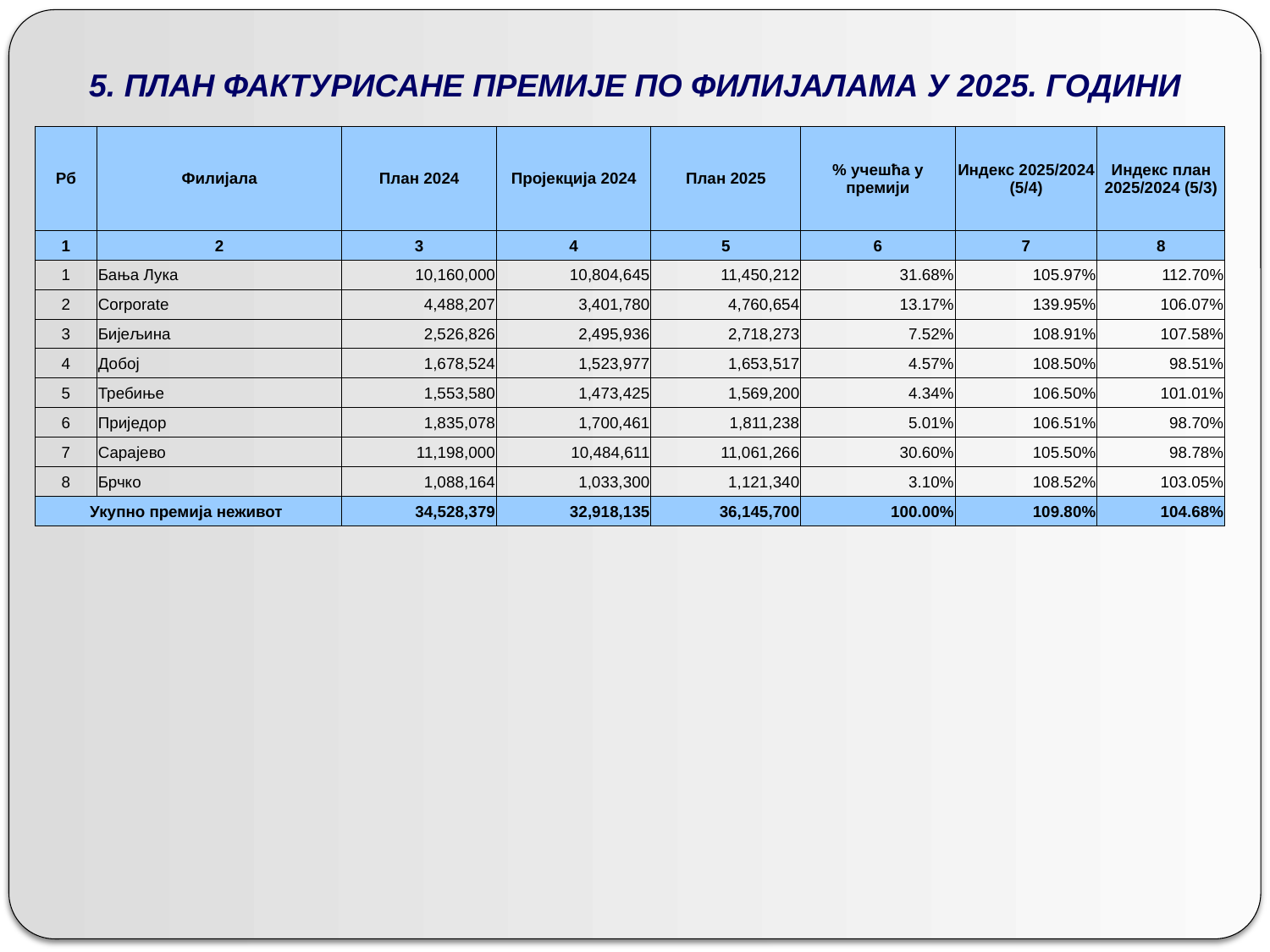

# 5. ПЛАН ФАКТУРИСАНЕ ПРЕМИЈЕ ПО ФИЛИЈАЛАМА У 2025. ГОДИНИ
| Рб | Филијала | План 2024 | Пројекција 2024 | План 2025 | % учешћа у премији | Индекс 2025/2024 (5/4) | Индекс план 2025/2024 (5/3) |
| --- | --- | --- | --- | --- | --- | --- | --- |
| 1 | 2 | 3 | 4 | 5 | 6 | 7 | 8 |
| 1 | Бања Лука | 10,160,000 | 10,804,645 | 11,450,212 | 31.68% | 105.97% | 112.70% |
| 2 | Corporate | 4,488,207 | 3,401,780 | 4,760,654 | 13.17% | 139.95% | 106.07% |
| 3 | Бијељина | 2,526,826 | 2,495,936 | 2,718,273 | 7.52% | 108.91% | 107.58% |
| 4 | Добој | 1,678,524 | 1,523,977 | 1,653,517 | 4.57% | 108.50% | 98.51% |
| 5 | Требиње | 1,553,580 | 1,473,425 | 1,569,200 | 4.34% | 106.50% | 101.01% |
| 6 | Приједор | 1,835,078 | 1,700,461 | 1,811,238 | 5.01% | 106.51% | 98.70% |
| 7 | Сарајево | 11,198,000 | 10,484,611 | 11,061,266 | 30.60% | 105.50% | 98.78% |
| 8 | Брчко | 1,088,164 | 1,033,300 | 1,121,340 | 3.10% | 108.52% | 103.05% |
| Укупно премија неживот |  | 34,528,379 | 32,918,135 | 36,145,700 | 100.00% | 109.80% | 104.68% |